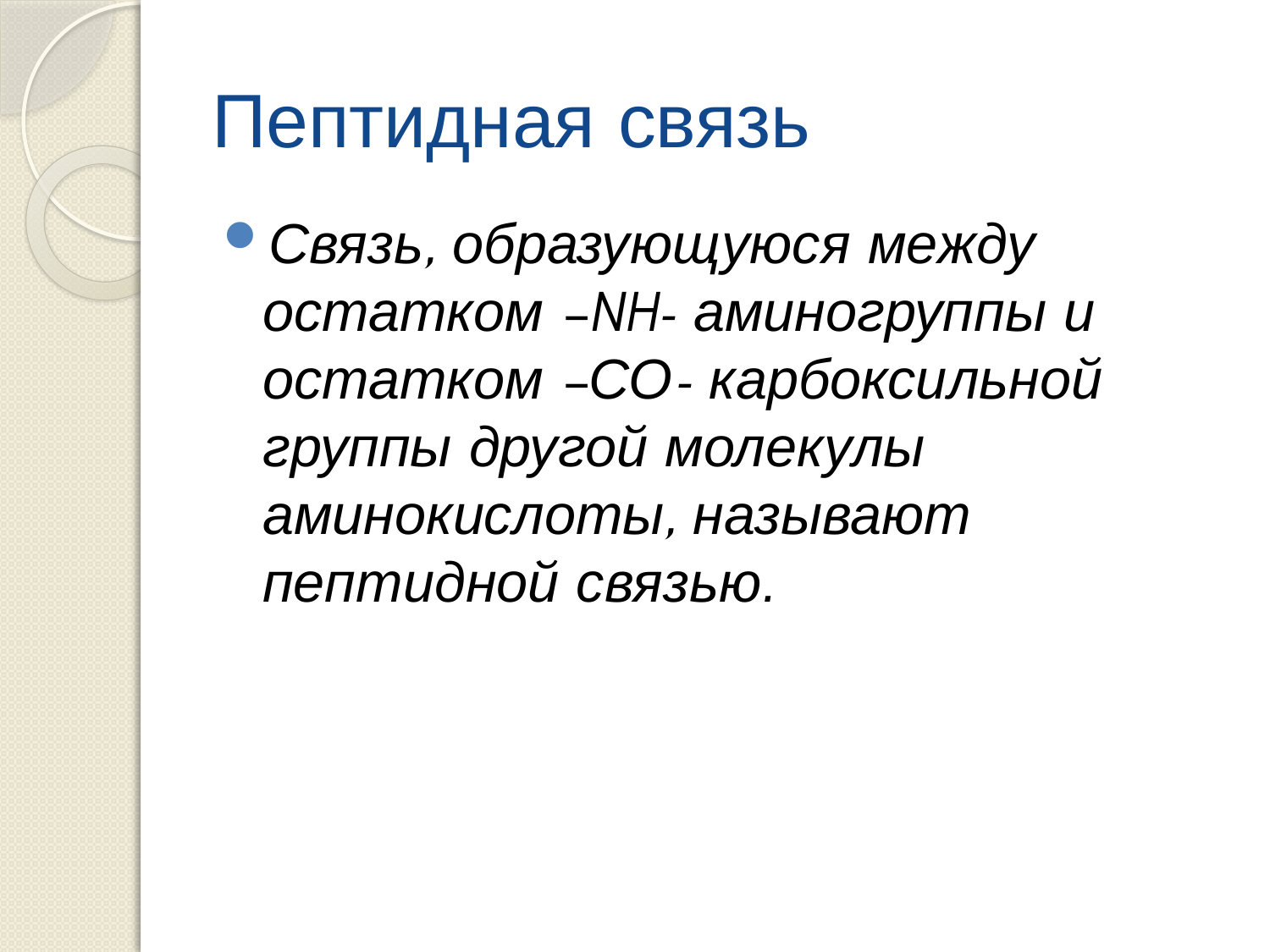

# Пептидная связь
Связь, образующуюся между остатком –NH- аминогруппы и остатком –СО- карбоксильной группы другой молекулы аминокислоты, называют пептидной связью.